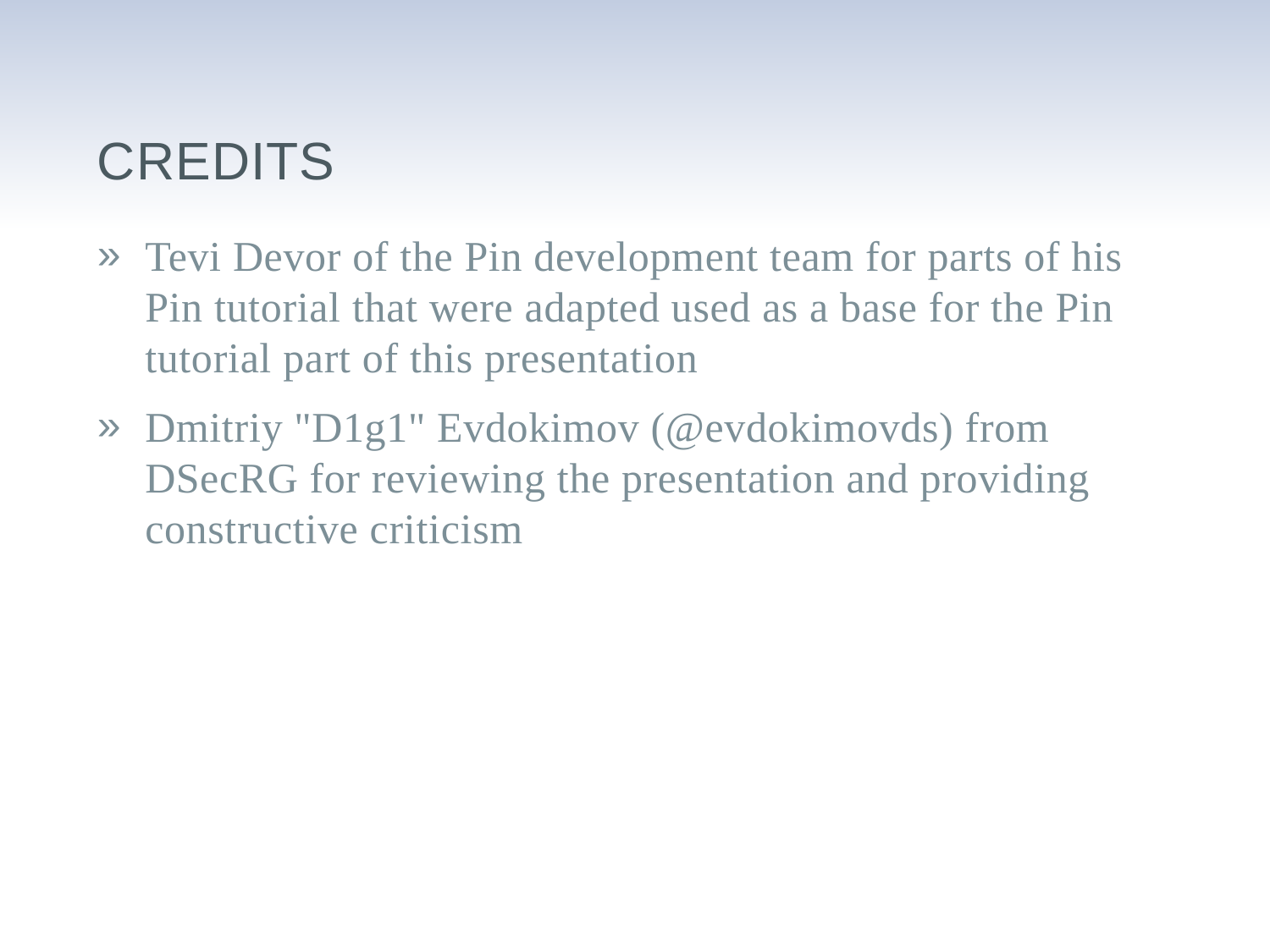

# Credits
Tevi Devor of the Pin development team for parts of his Pin tutorial that were adapted used as a base for the Pin tutorial part of this presentation
Dmitriy "D1g1" Evdokimov (@evdokimovds) from DSecRG for reviewing the presentation and providing constructive criticism